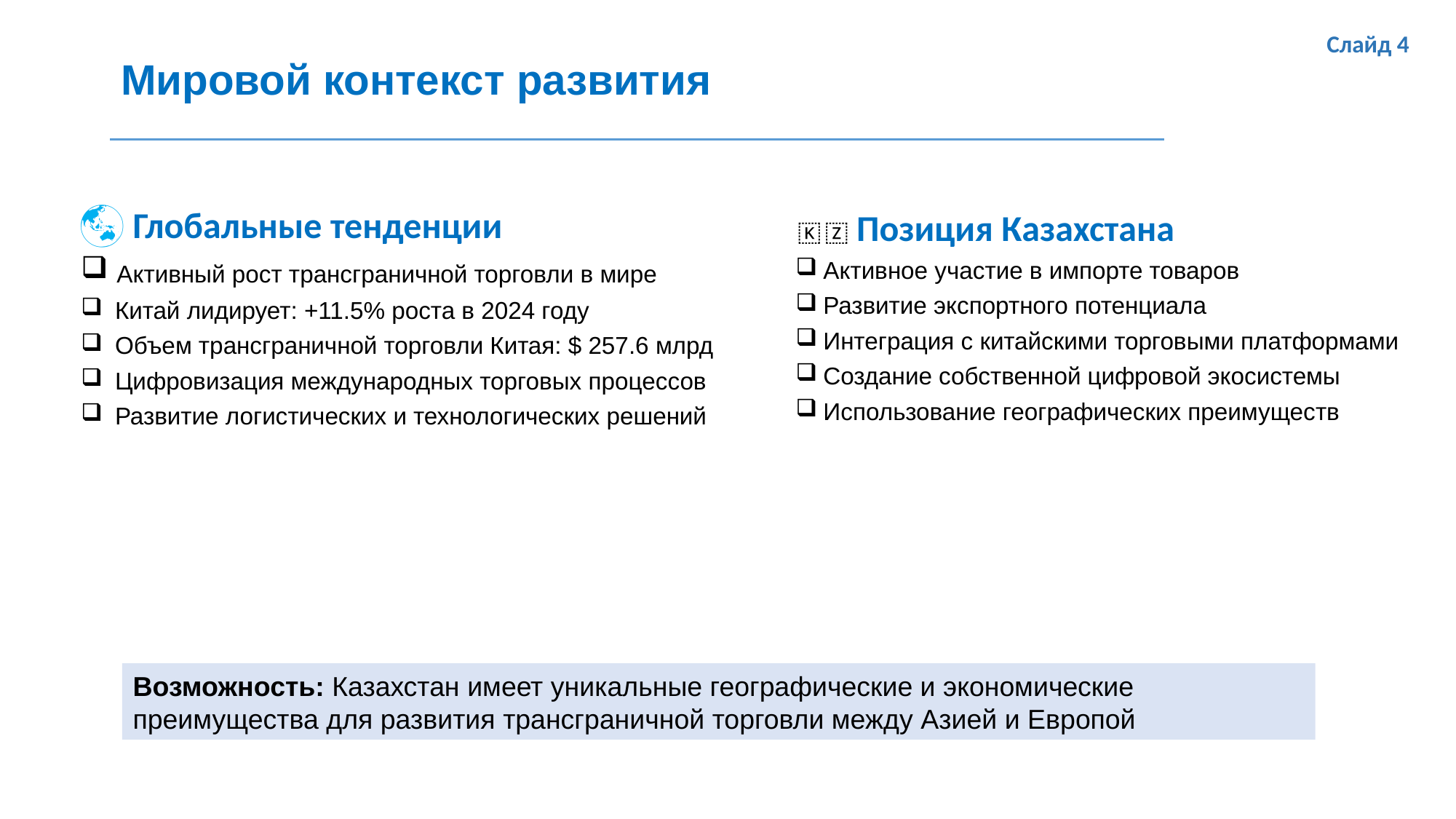

# Мировой контекст развития
Слайд 4
🌏 Глобальные тенденции
 Активный рост трансграничной торговли в мире
 Китай лидирует: +11.5% роста в 2024 году
 Объем трансграничной торговли Китая: $ 257.6 млрд
 Цифровизация международных торговых процессов
 Развитие логистических и технологических решений
🇰🇿 Позиция Казахстана
Активное участие в импорте товаров
Развитие экспортного потенциала
Интеграция с китайскими торговыми платформами
Создание собственной цифровой экосистемы
Использование географических преимуществ
Возможность: Казахстан имеет уникальные географические и экономические преимущества для развития трансграничной торговли между Азией и Европой